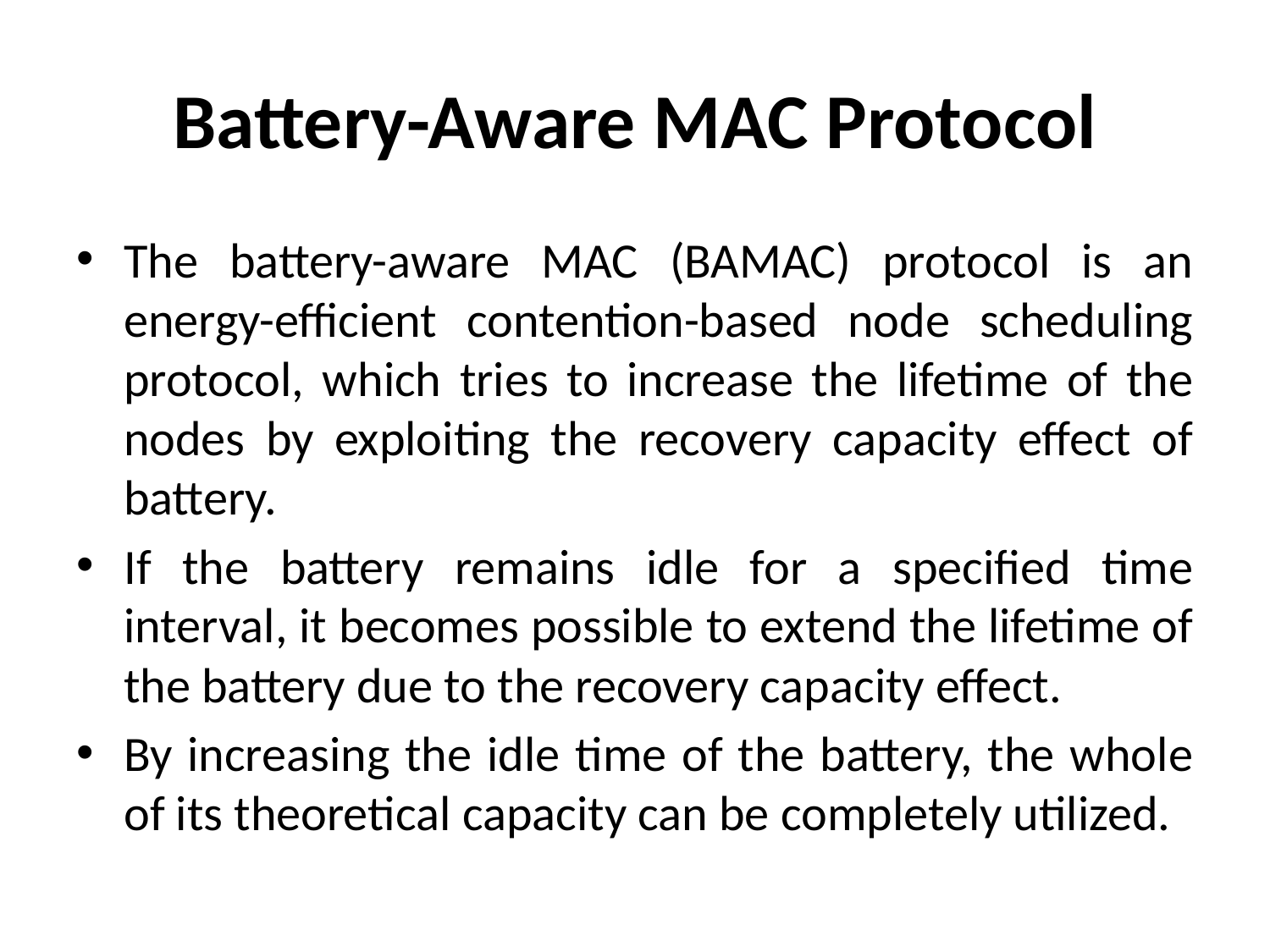

# Battery-Aware MAC Protocol
The battery-aware MAC (BAMAC) protocol is an energy-efficient contention-based node scheduling protocol, which tries to increase the lifetime of the nodes by exploiting the recovery capacity effect of battery.
If the battery remains idle for a specified time interval, it becomes possible to extend the lifetime of the battery due to the recovery capacity effect.
By increasing the idle time of the battery, the whole of its theoretical capacity can be completely utilized.